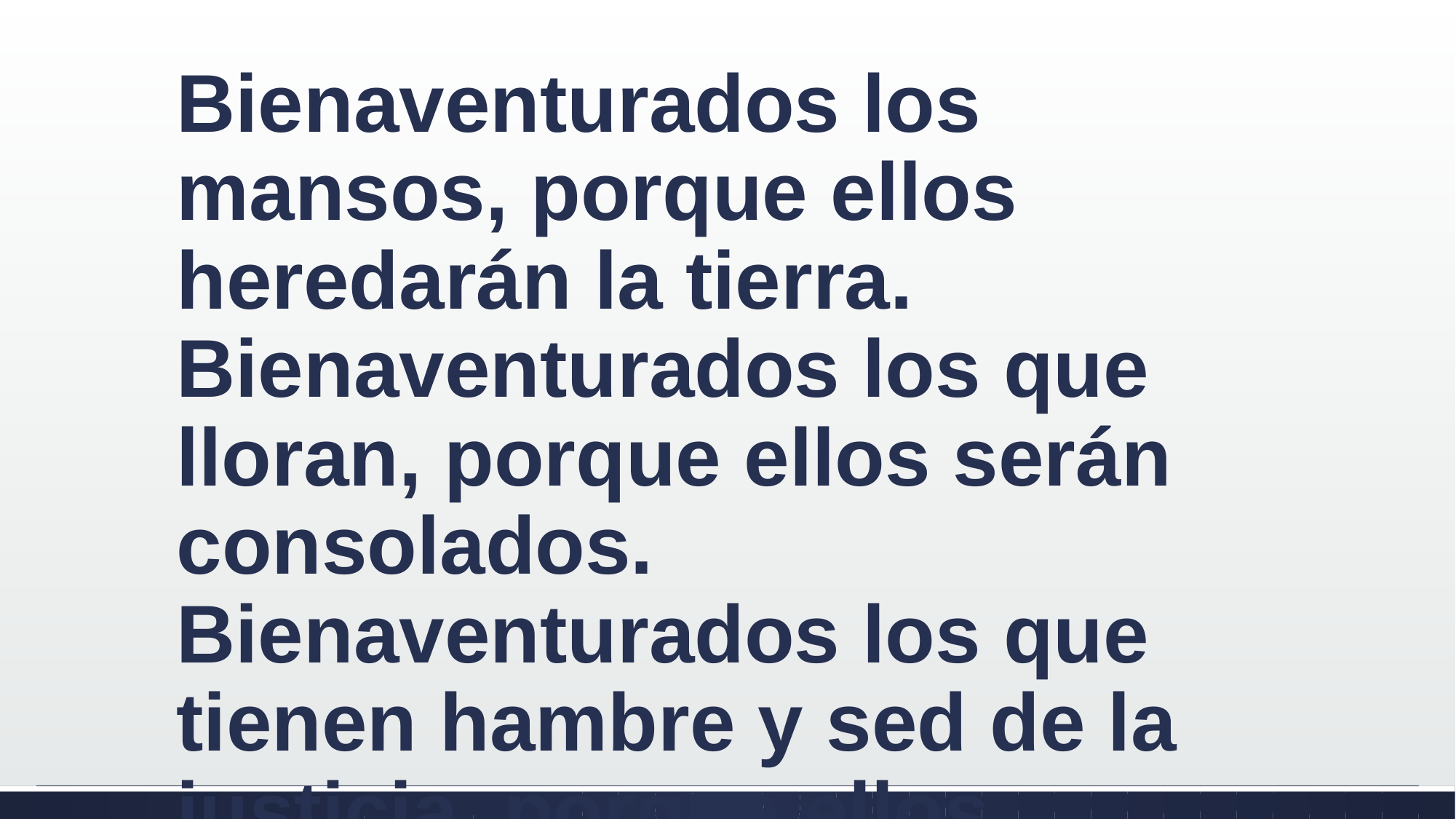

#
Bienaventurados los mansos, porque ellos heredarán la tierra. Bienaventurados los que lloran, porque ellos serán consolados. Bienaventurados los que tienen hambre y sed de la justicia, porque ellos quedarán saciados.